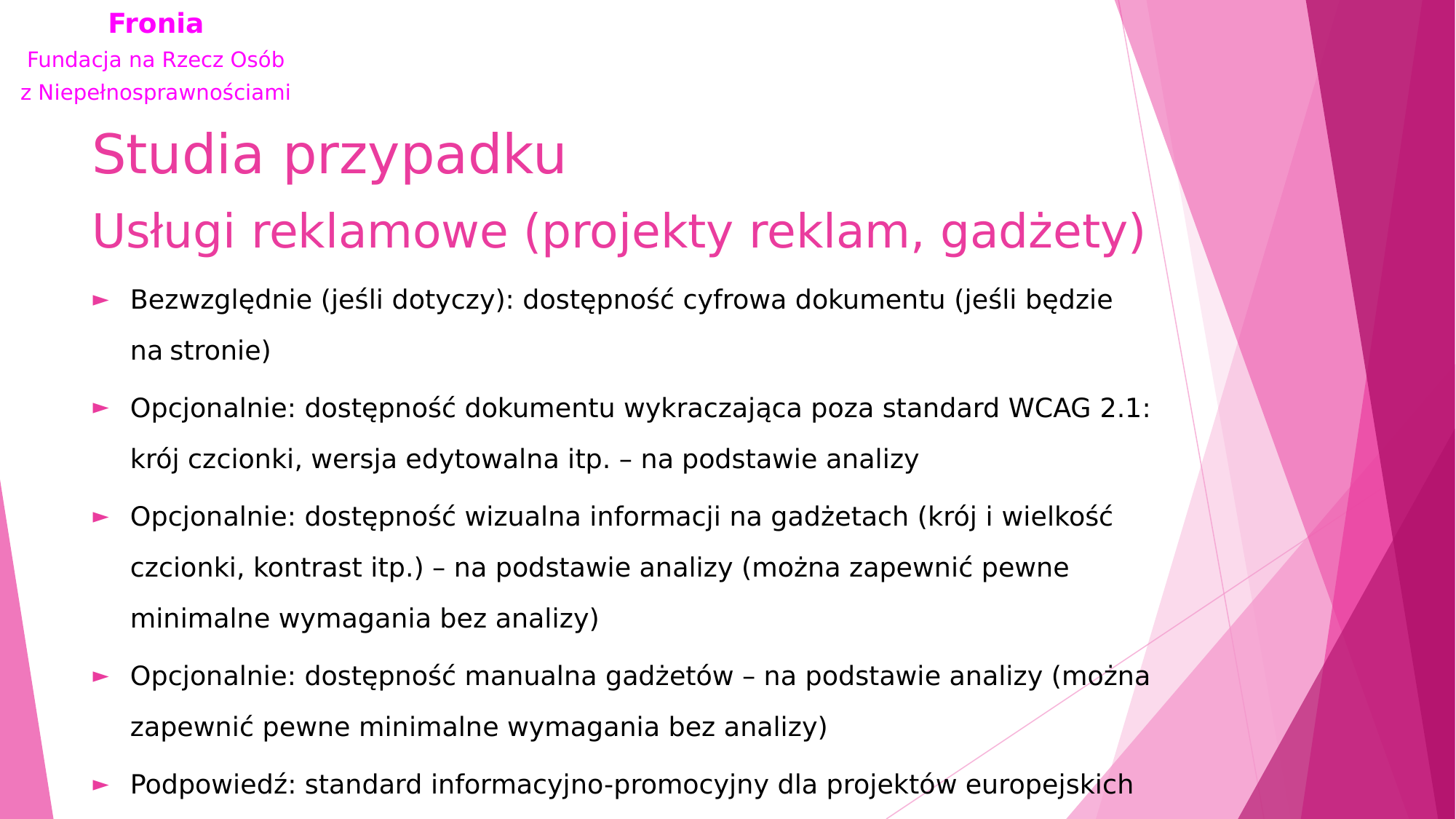

# Studia przypadku Usługi reklamowe (projekty reklam, gadżety)
Bezwzględnie (jeśli dotyczy): dostępność cyfrowa dokumentu (jeśli będzie na stronie)
Opcjonalnie: dostępność dokumentu wykraczająca poza standard WCAG 2.1: krój czcionki, wersja edytowalna itp. – na podstawie analizy
Opcjonalnie: dostępność wizualna informacji na gadżetach (krój i wielkość czcionki, kontrast itp.) – na podstawie analizy (można zapewnić pewne minimalne wymagania bez analizy)
Opcjonalnie: dostępność manualna gadżetów – na podstawie analizy (można zapewnić pewne minimalne wymagania bez analizy)
Podpowiedź: standard informacyjno-promocyjny dla projektów europejskich